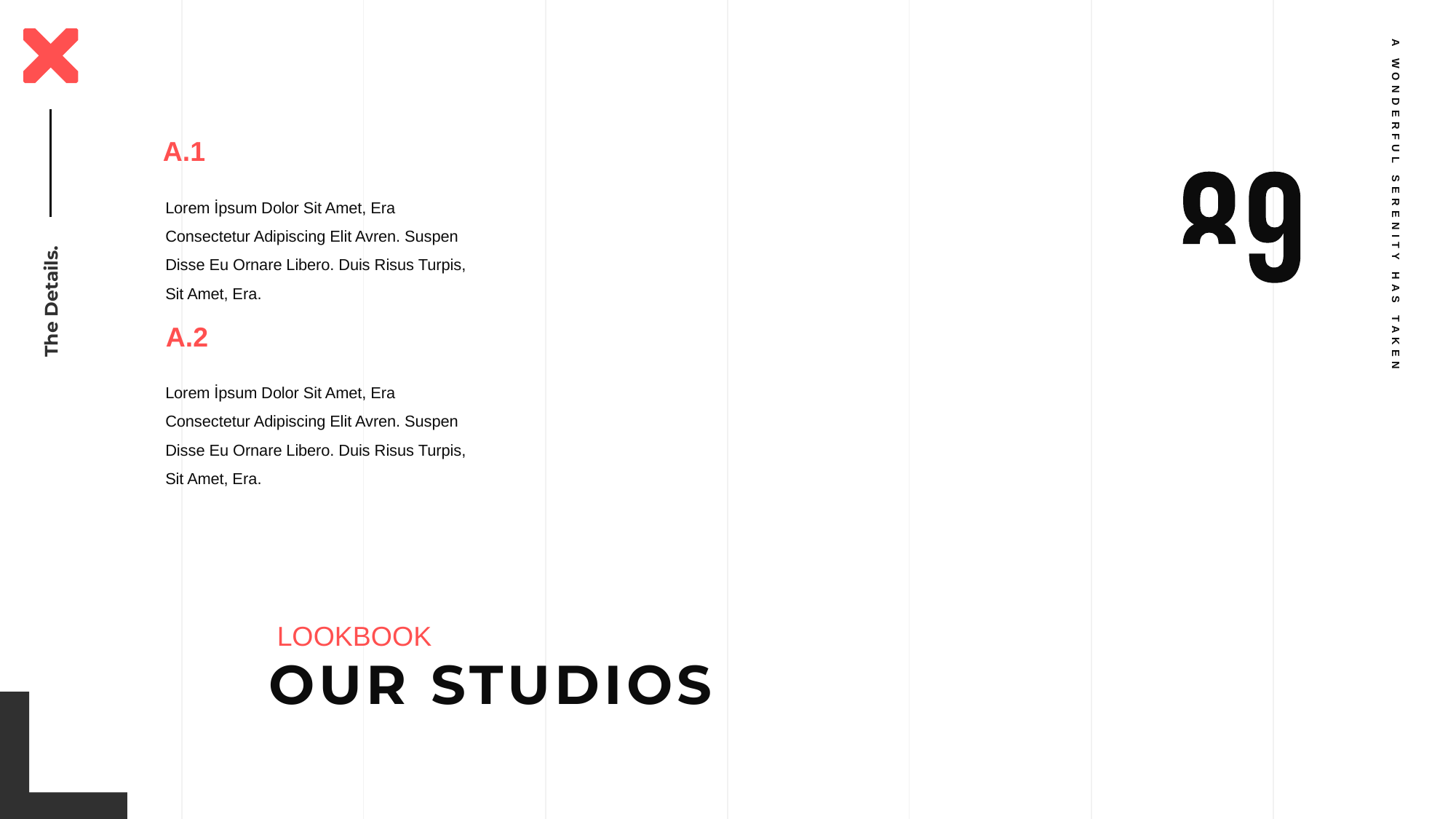

A.1

Lorem İpsum Dolor Sit Amet, Era Consectetur Adipiscing Elit Avren. Suspen Disse Eu Ornare Libero. Duis Risus Turpis, Sit Amet, Era.
A WONDERFUL SERENITY HAS TAKEN
The Details.
A.2
Lorem İpsum Dolor Sit Amet, Era Consectetur Adipiscing Elit Avren. Suspen Disse Eu Ornare Libero. Duis Risus Turpis, Sit Amet, Era.
LOOKBOOK
OUR STUDIOS